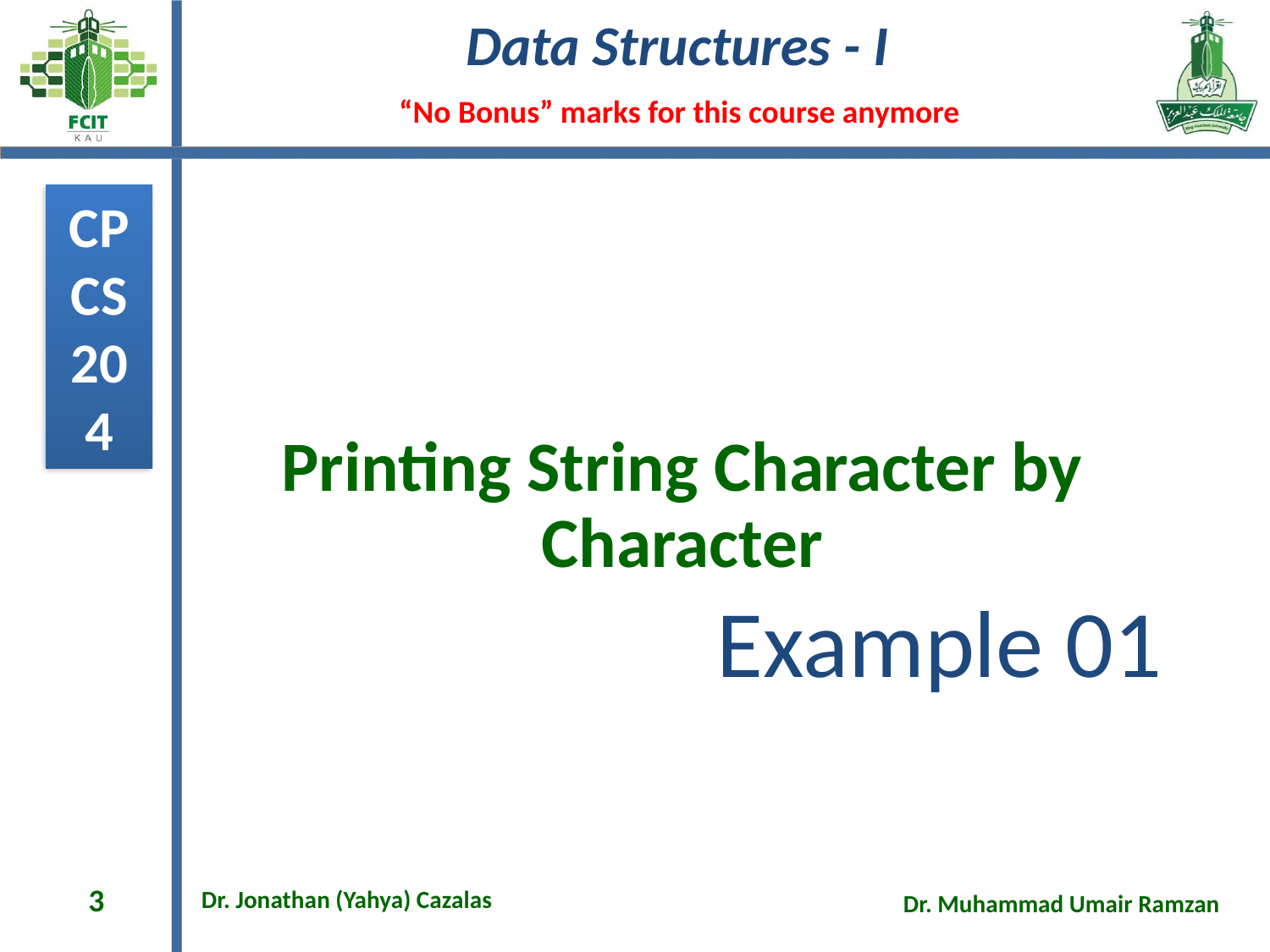

# Printing String Character by Character
Example 01
3